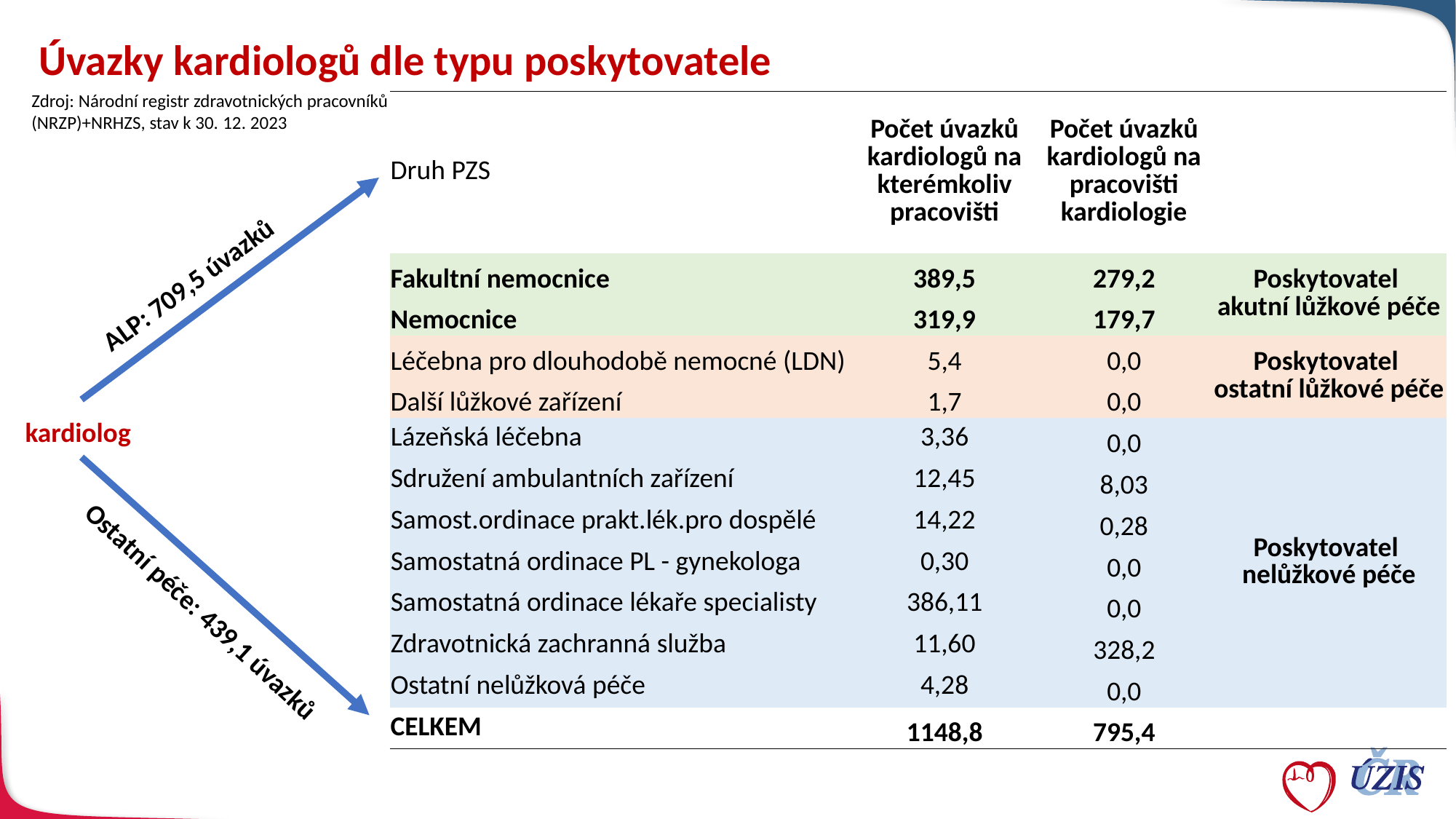

# Úvazky kardiologů dle typu poskytovatele
Zdroj: Národní registr zdravotnických pracovníků (NRZP)+NRHZS, stav k 30. 12. 2023
| Druh PZS | Počet úvazků kardiologů na kterémkoliv pracovišti | Počet úvazků kardiologů na pracovišti kardiologie |  |
| --- | --- | --- | --- |
| Fakultní nemocnice | 389,5 | 279,2 | Poskytovatel akutní lůžkové péče |
| Nemocnice | 319,9 | 179,7 |  |
| Léčebna pro dlouhodobě nemocné (LDN) | 5,4 | 0,0 | Poskytovatel ostatní lůžkové péče |
| Další lůžkové zařízení | 1,7 | 0,0 | Poskytovatel ostatní lůžkové péče |
| Lázeňská léčebna | 3,36 | 0,0 | Poskytovatel nelůžkové péče |
| Sdružení ambulantních zařízení | 12,45 | 8,03 |  |
| Samost.ordinace prakt.lék.pro dospělé | 14,22 | 0,28 |  |
| Samostatná ordinace PL - gynekologa | 0,30 | 0,0 |  |
| Samostatná ordinace lékaře specialisty | 386,11 | 0,0 |  |
| Zdravotnická zachranná služba | 11,60 | 328,2 |  |
| Ostatní nelůžková péče | 4,28 | 0,0 |  |
| CELKEM | 1148,8 | 795,4 |  |
ALP: 709,5 úvazků
kardiolog
Ostatní péče: 439,1 úvazků